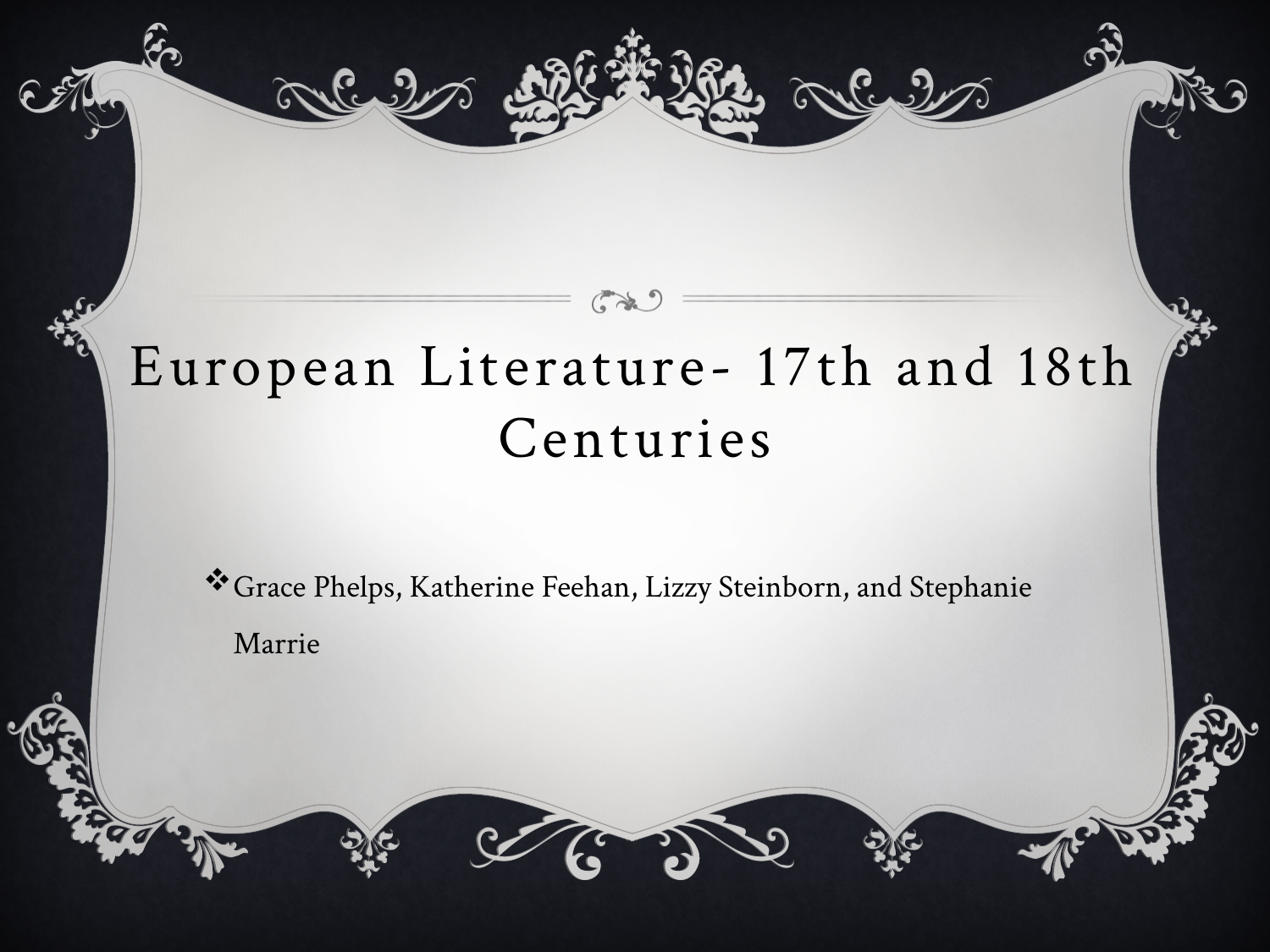

European Literature- 17th and 18th Centuries
Grace Phelps, Katherine Feehan, Lizzy Steinborn, and Stephanie Marrie